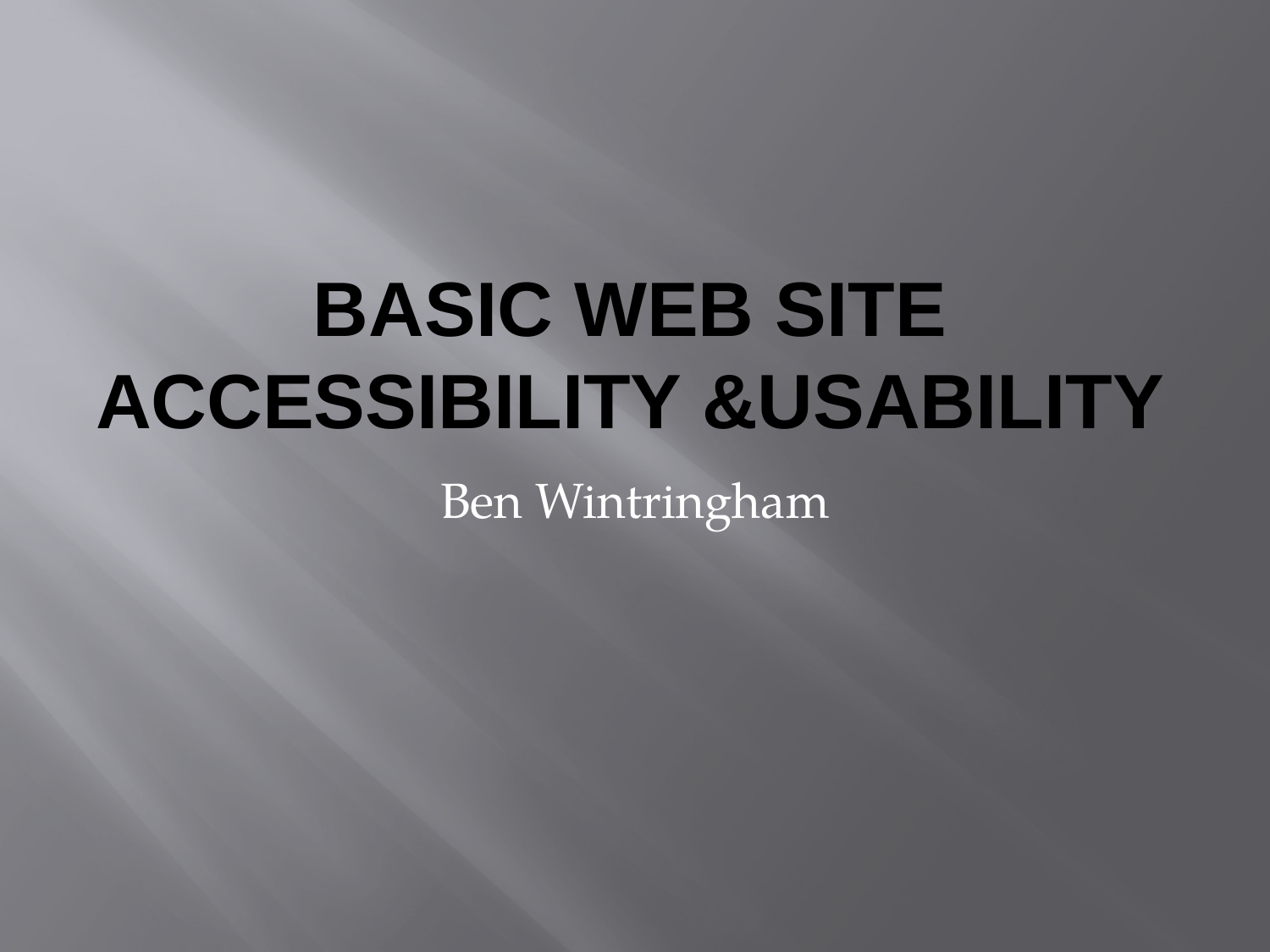

# Basic web site accessibility &Usability
Ben Wintringham